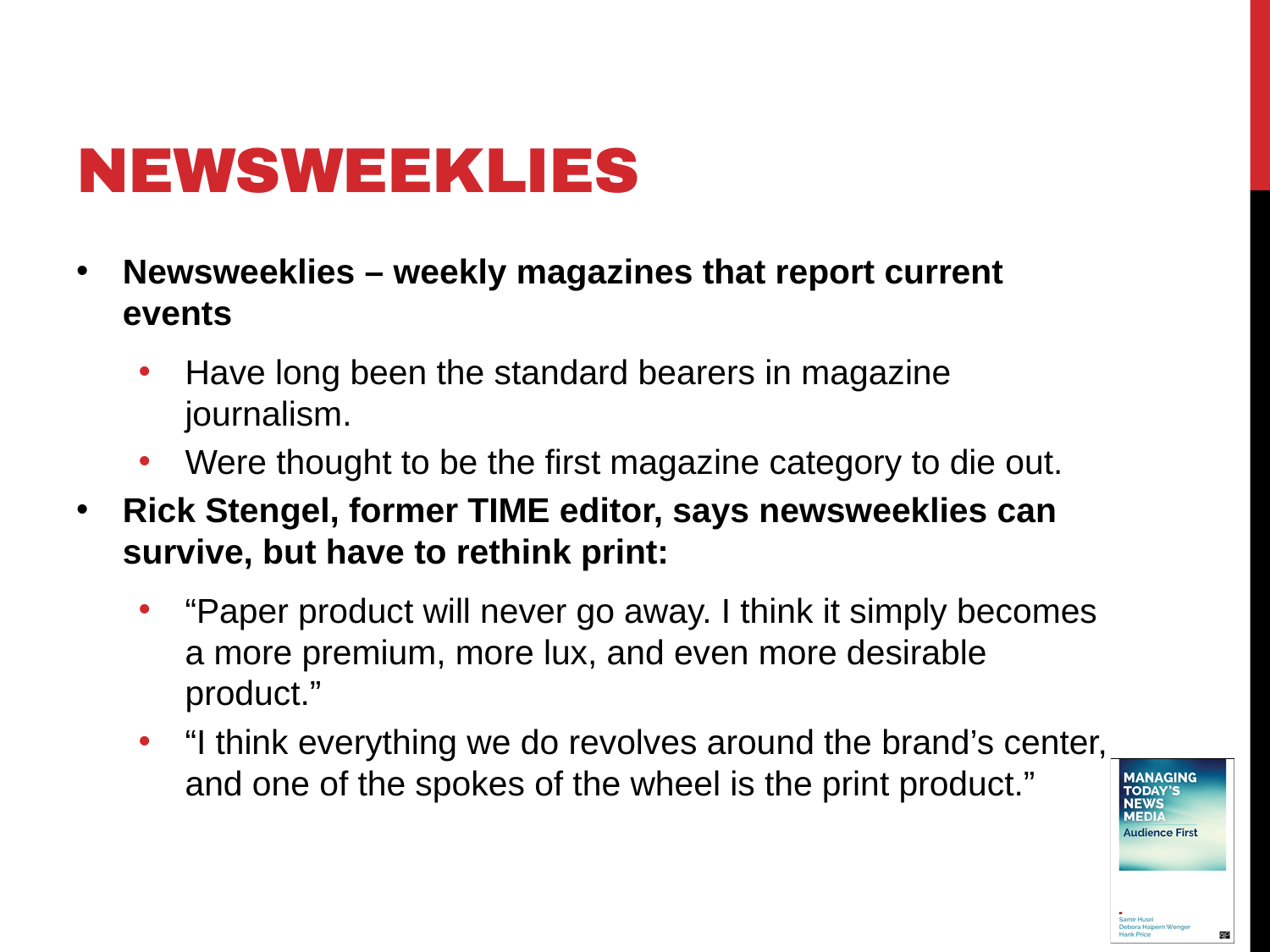

# Newsweeklies
Newsweeklies – weekly magazines that report current events
Have long been the standard bearers in magazine journalism.
Were thought to be the first magazine category to die out.
Rick Stengel, former TIME editor, says newsweeklies can survive, but have to rethink print:
“Paper product will never go away. I think it simply becomes a more premium, more lux, and even more desirable product.”
“I think everything we do revolves around the brand’s center, and one of the spokes of the wheel is the print product.”